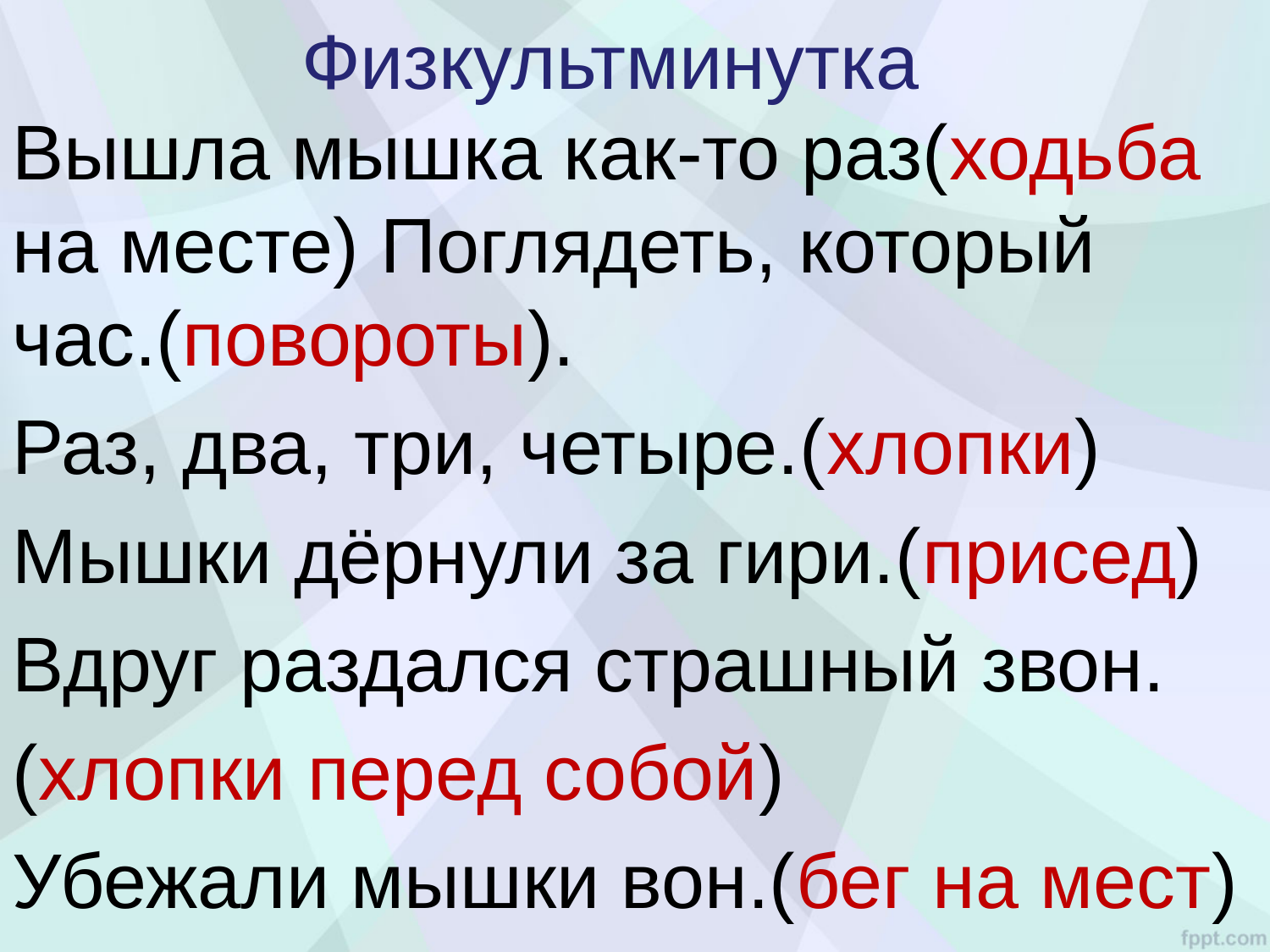

# Физкультминутка
Вышла мышка как-то раз(ходьба на месте) Поглядеть, который час.(повороты).
Раз, два, три, четыре.(хлопки)
Мышки дёрнули за гири.(присед)
Вдруг раздался страшный звон.
(хлопки перед собой)
Убежали мышки вон.(бег на мест)